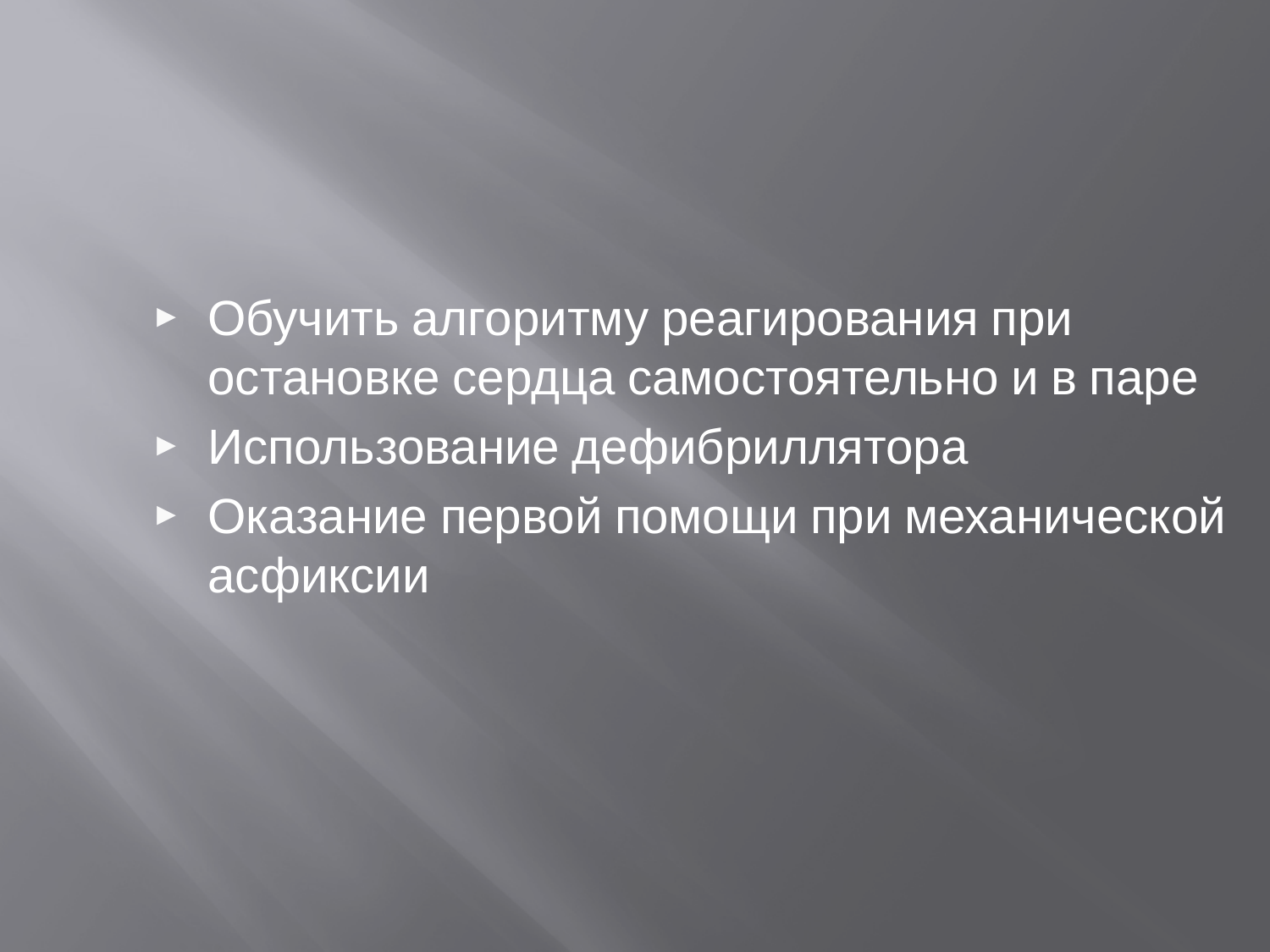

#
Обучить алгоритму реагирования при остановке сердца самостоятельно и в паре
Использование дефибриллятора
Оказание первой помощи при механической асфиксии